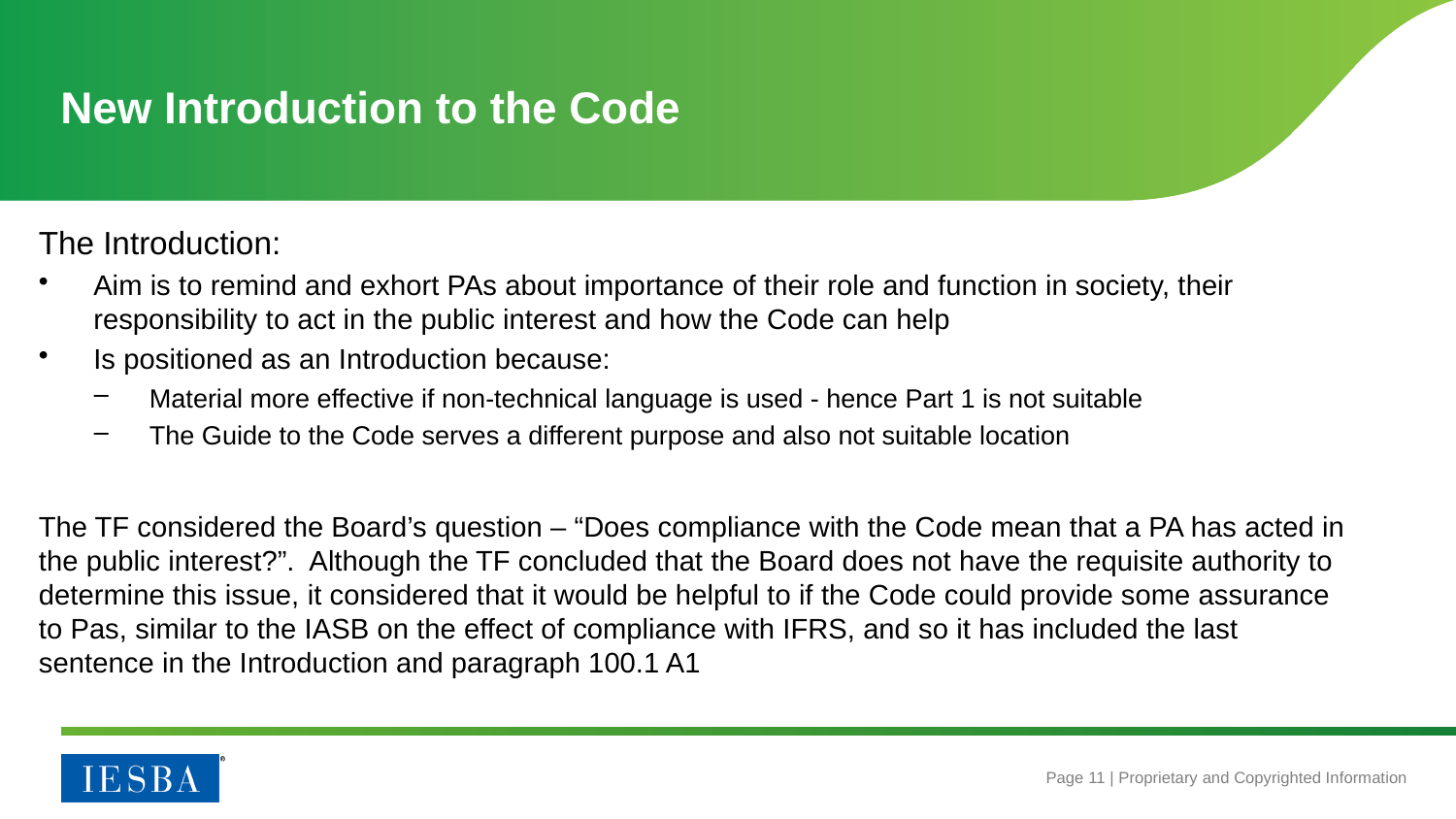

# New Introduction to the Code
The Introduction:
Aim is to remind and exhort PAs about importance of their role and function in society, their responsibility to act in the public interest and how the Code can help
Is positioned as an Introduction because:
Material more effective if non-technical language is used - hence Part 1 is not suitable
The Guide to the Code serves a different purpose and also not suitable location

The TF considered the Board’s question – “Does compliance with the Code mean that a PA has acted in the public interest?”.  Although the TF concluded that the Board does not have the requisite authority to determine this issue, it considered that it would be helpful to if the Code could provide some assurance to Pas, similar to the IASB on the effect of compliance with IFRS, and so it has included the last sentence in the Introduction and paragraph 100.1 A1